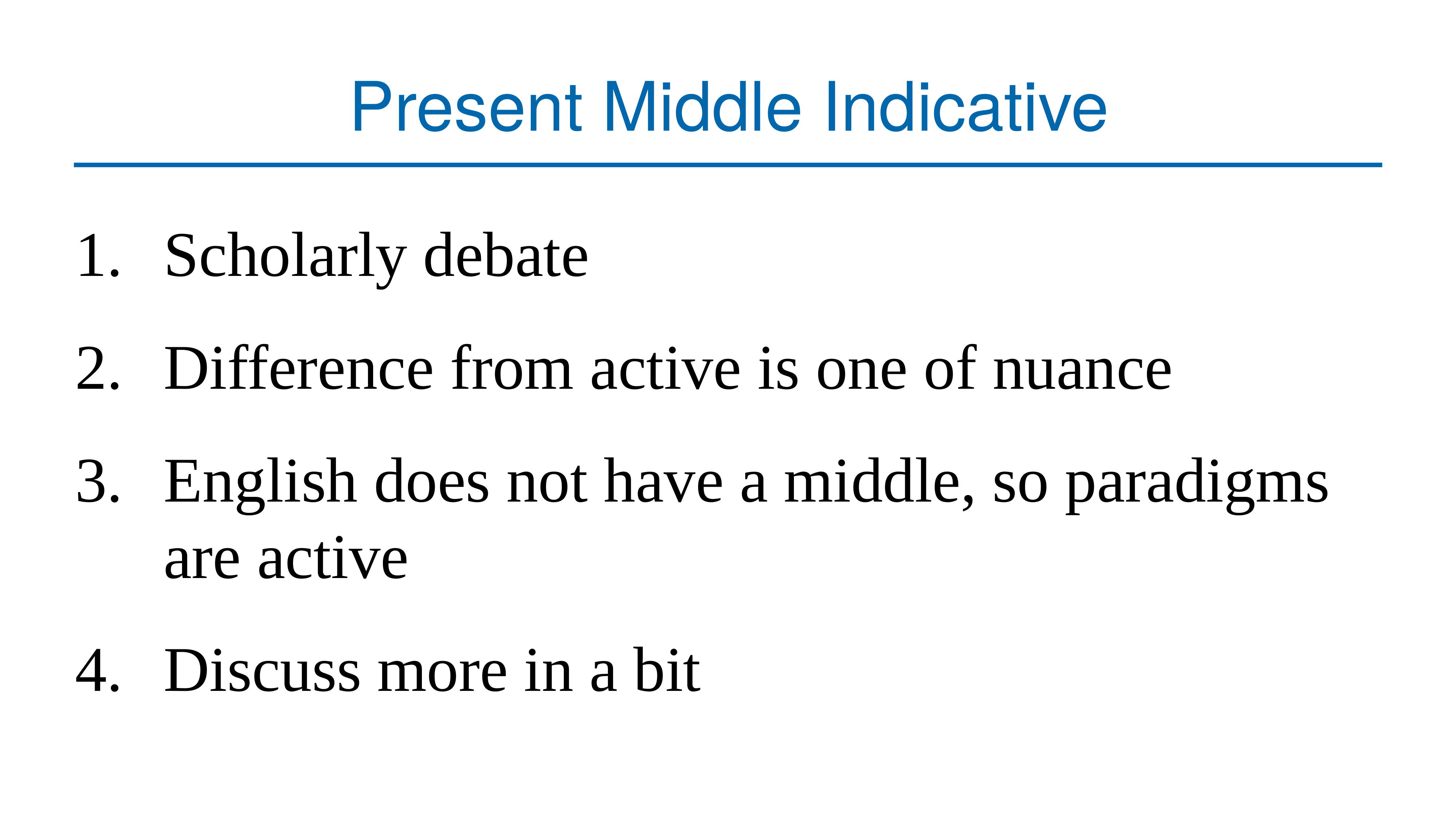

# Present Middle Indicative
Scholarly debate
Difference from active is one of nuance
English does not have a middle, so paradigms are active
Discuss more in a bit